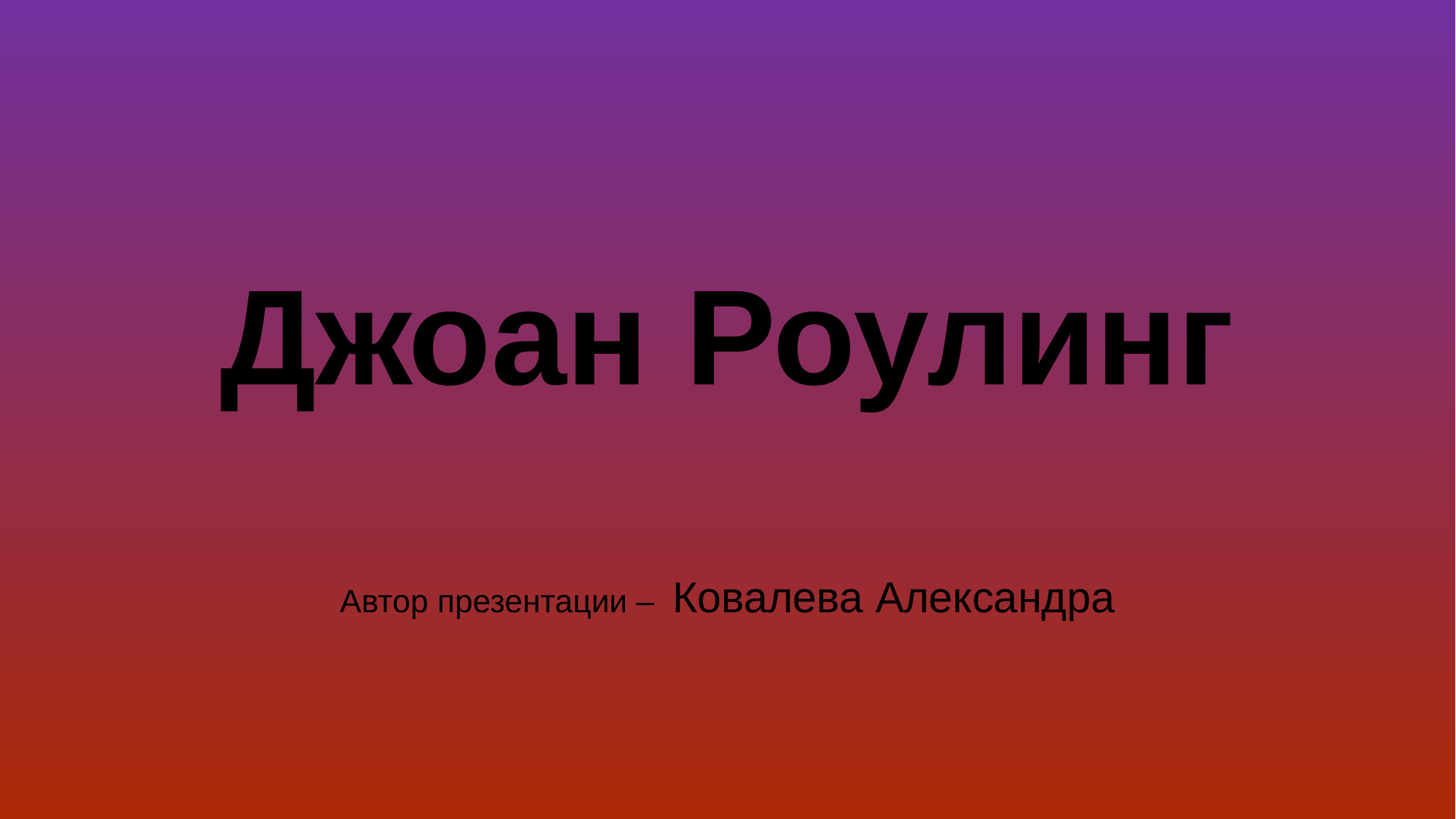

# Джоан Роулинг
Автор презентации –  Ковалева Александра